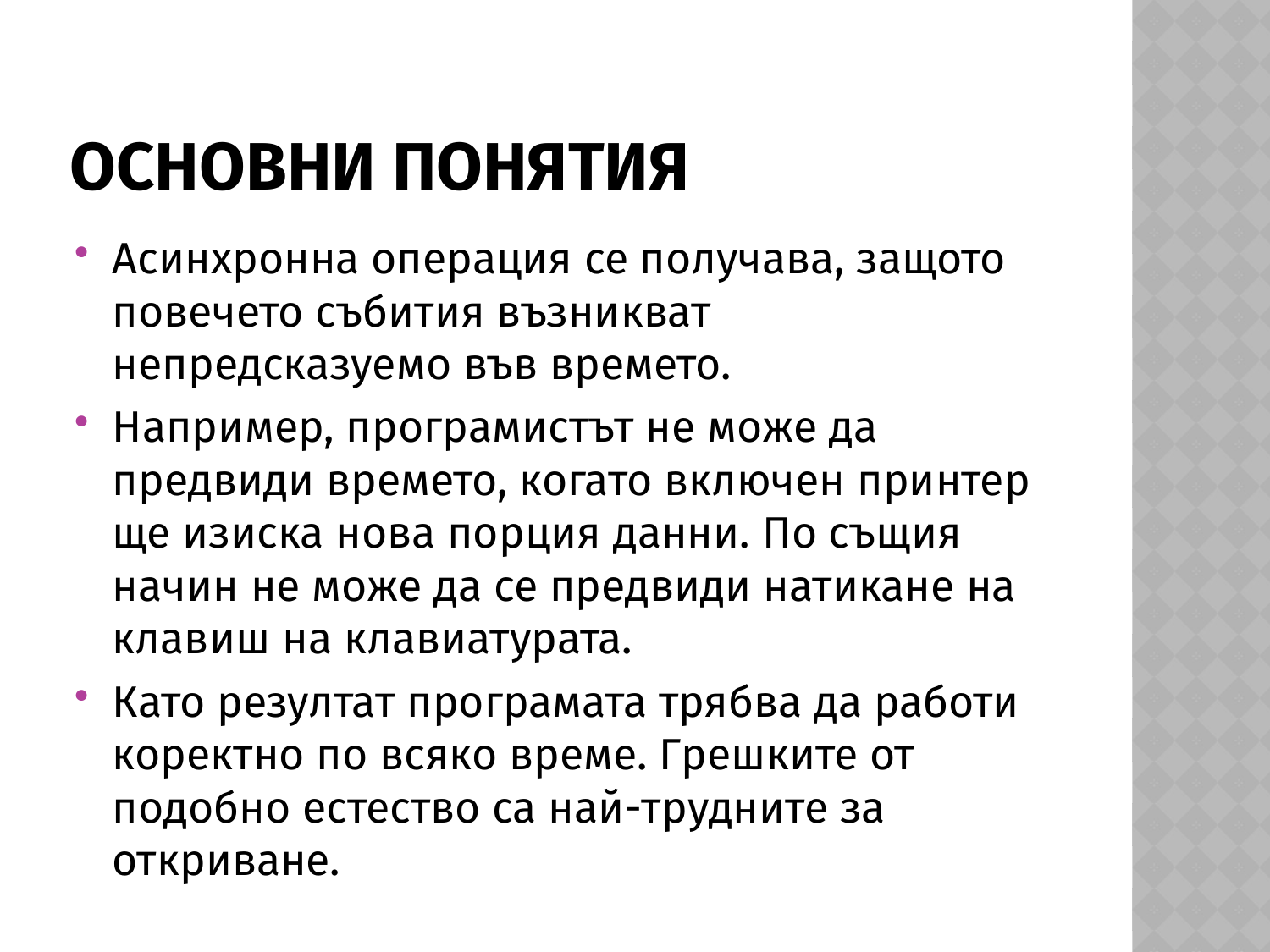

# Основни понятия
Асинхронна операция се получава, защото повечето събития възникват непредсказуемо във времето.
Например, програмистът не може да предвиди времето, когато включен принтер ще изиска нова порция данни. По същия начин не може да се предвиди натикане на клавиш на клавиатурата.
Като резултат програмата трябва да работи коректно по всяко време. Грешките от подобно естество са най-трудните за откриване.